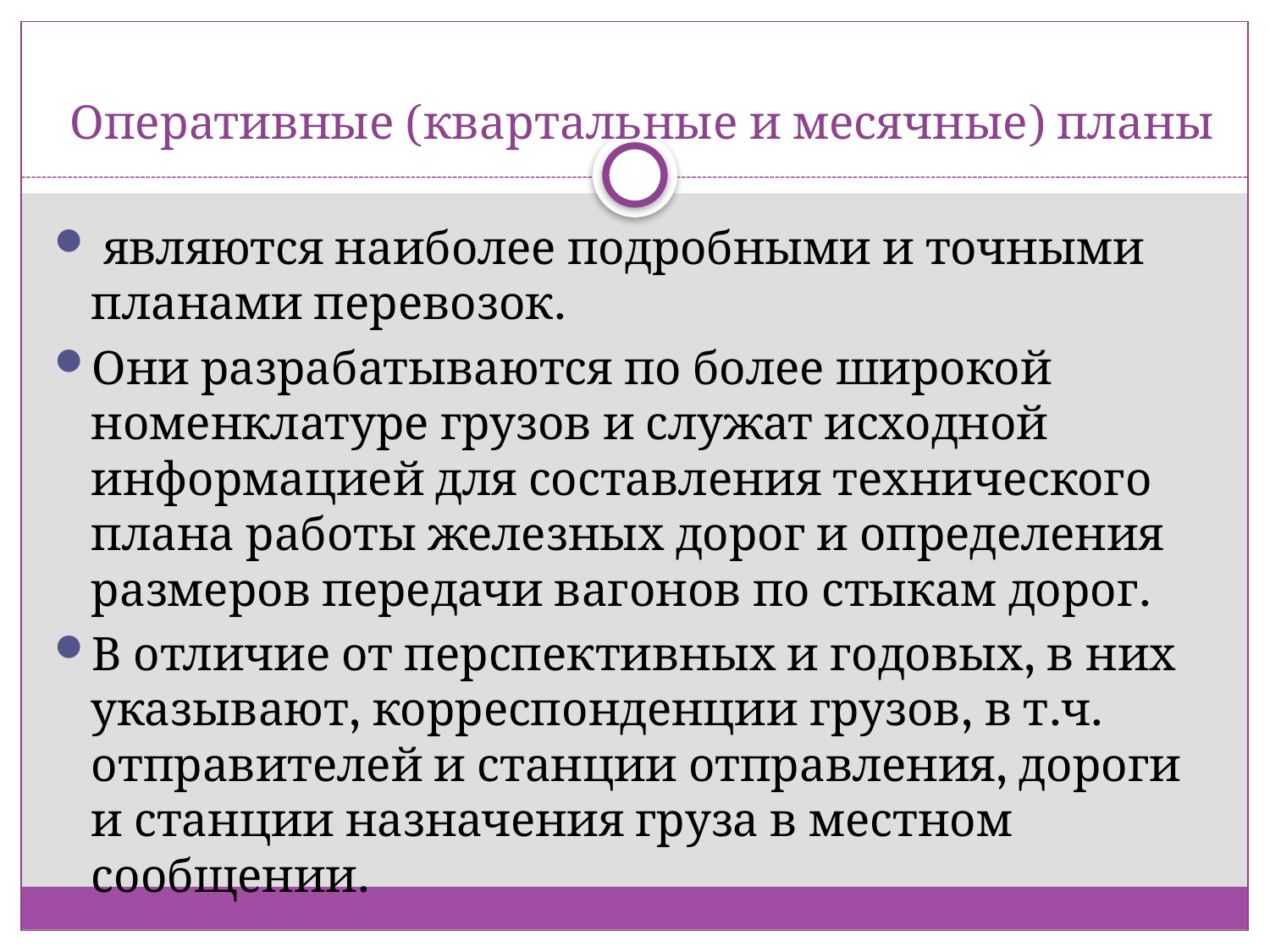

# Оперативные (квартальные и месячные) планы
 являются наиболее подробными и точными планами перевозок.
Они разрабатываются по более широкой номенклатуре грузов и служат исходной информацией для составления технического плана работы железных дорог и определения размеров передачи вагонов по стыкам дорог.
В отличие от перспективных и годовых, в них указывают, корреспонденции грузов, в т.ч. отправителей и станции отправления, дороги и станции назначения груза в местном сообщении.